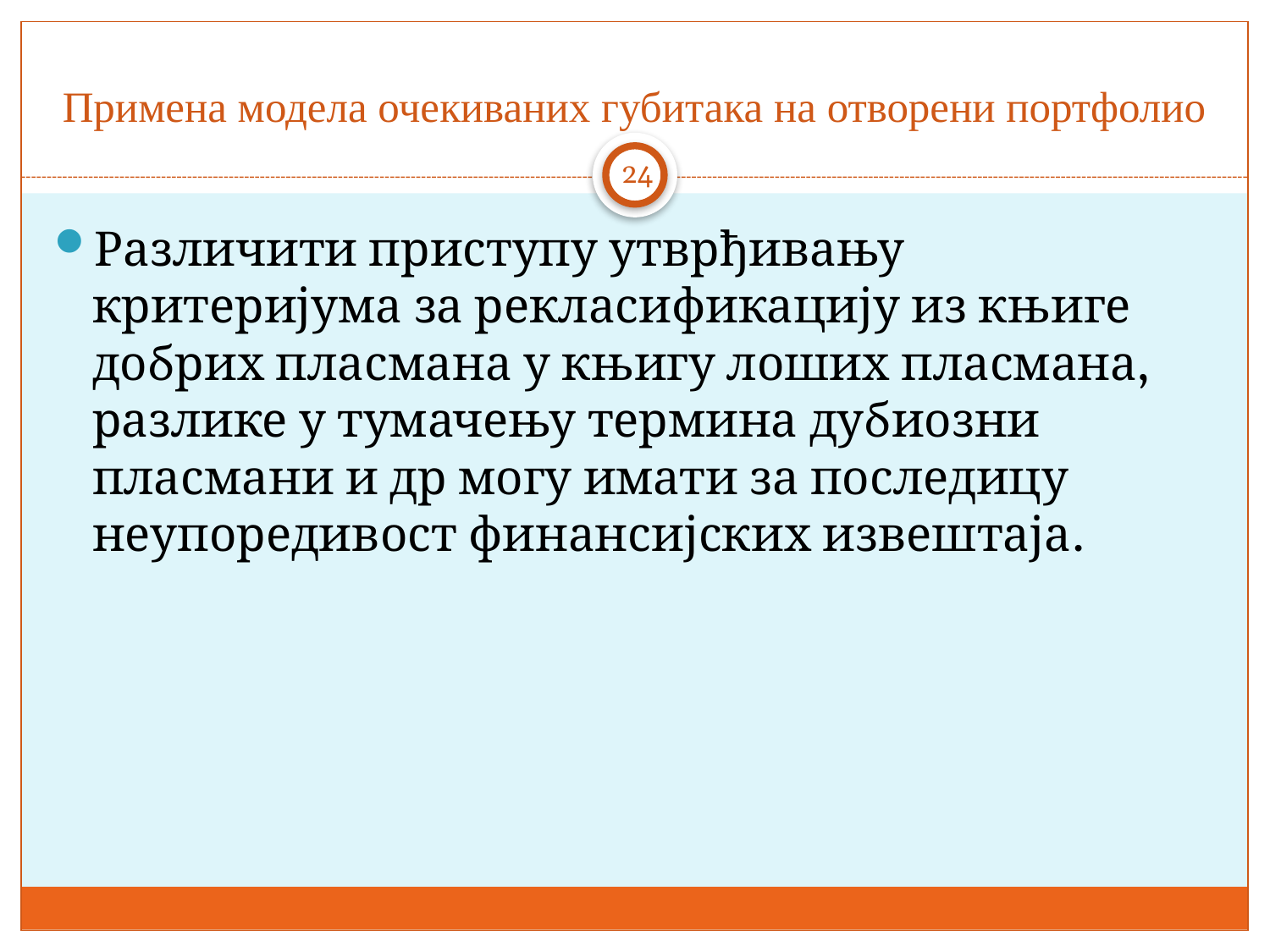

# Примена модела очекиваних губитака на отворени портфолио
24
Различити приступу утврђивању критеријума за рекласификацију из књиге добрих пласмана у књигу лоших пласмана, разлике у тумачењу термина дубиозни пласмани и др могу имати за последицу неупоредивост финансијских извештаја.